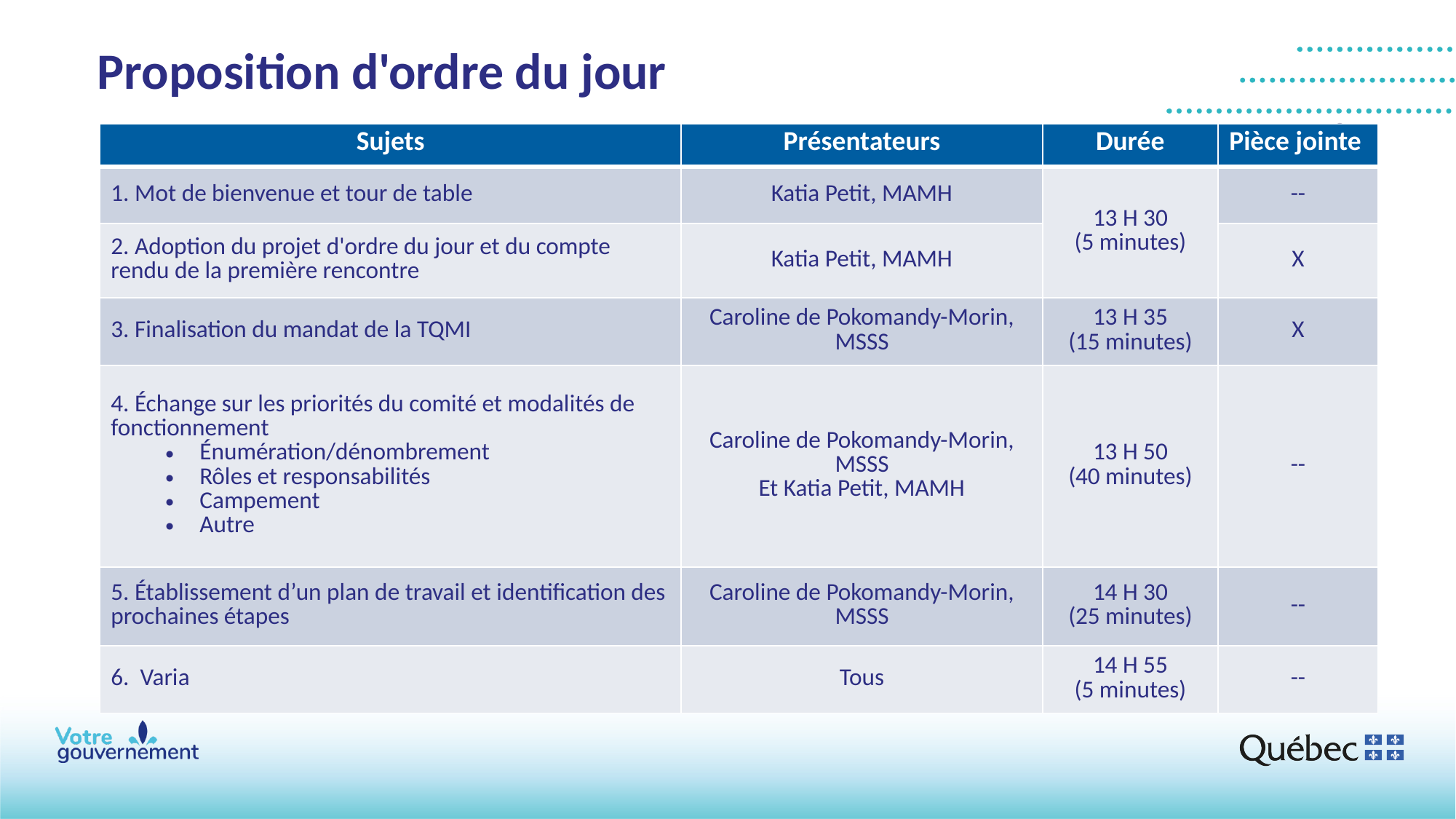

# Proposition d'ordre du jour
2
| Sujets | Présentateurs | Durée | Pièce jointe |
| --- | --- | --- | --- |
| 1. Mot de bienvenue et tour de table | Katia Petit, MAMH | 13 H 30 (5 minutes) | -- |
| 2. Adoption du projet d'ordre du jour et du compte rendu de la première rencontre | Katia Petit, MAMH |  | X |
| 3. Finalisation du mandat de la TQMI | Caroline de Pokomandy-Morin, MSSS | 13 H 35 (15 minutes) | X |
| 4. Échange sur les priorités du comité et modalités de fonctionnement Énumération/dénombrement Rôles et responsabilités Campement Autre | Caroline de Pokomandy-Morin, MSSS Et Katia Petit, MAMH | 13 H 50 (40 minutes) | -- |
| 5. Établissement d’un plan de travail et identification des prochaines étapes | Caroline de Pokomandy-Morin, MSSS | 14 H 30 (25 minutes) | -- |
| 6.  Varia | Tous | 14 H 55 (5 minutes) | -- |